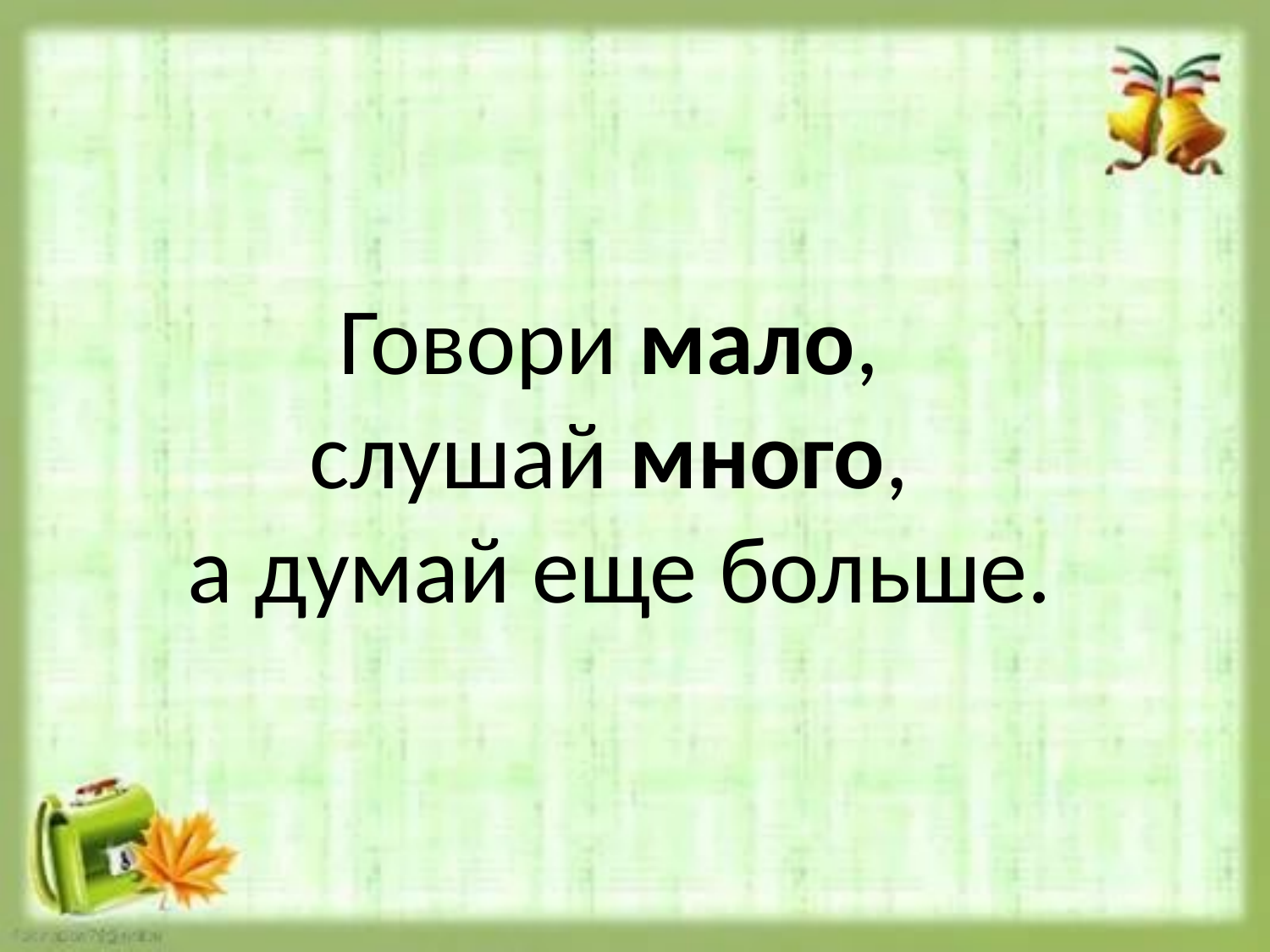

# Говори мало, слушай много, а думай еще больше.